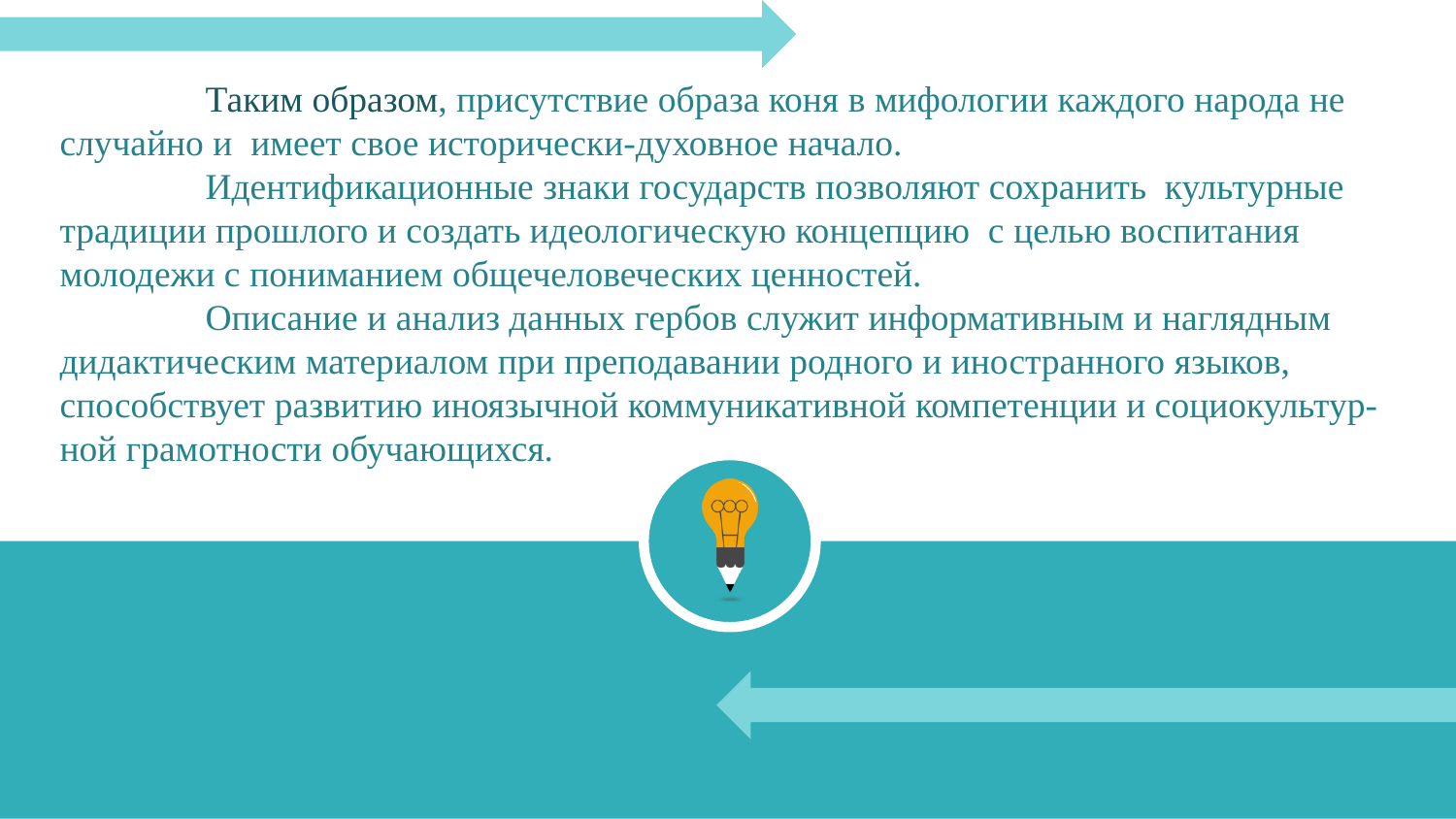

Таким образом, присутствие образа коня в мифологии каждого народа не
случайно и  имеет свое исторически-духовное начало.
	Идентификационные знаки государств позволяют сохранить  культурные
традиции прошлого и создать идеологическую концепцию  с целью воспитания
молодежи с пониманием общечеловеческих ценностей.
	Описание и анализ данных гербов служит информативным и наглядным
дидактическим материалом при преподавании родного и иностранного языков,
способствует развитию иноязычной коммуникативной компетенции и социокультур-
ной грамотности обучающихся.